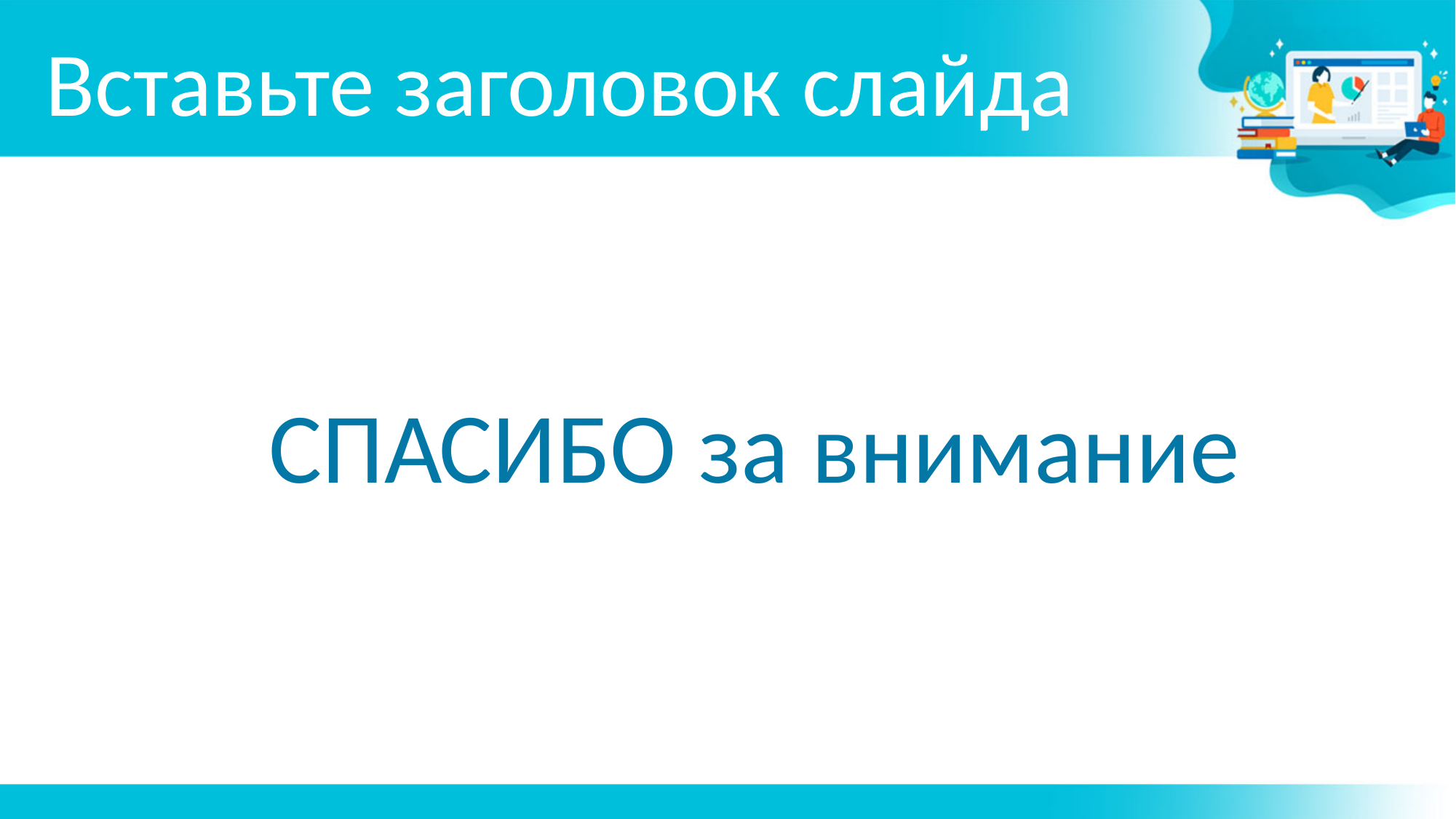

# Вставьте заголовок слайда
СПАСИБО за внимание